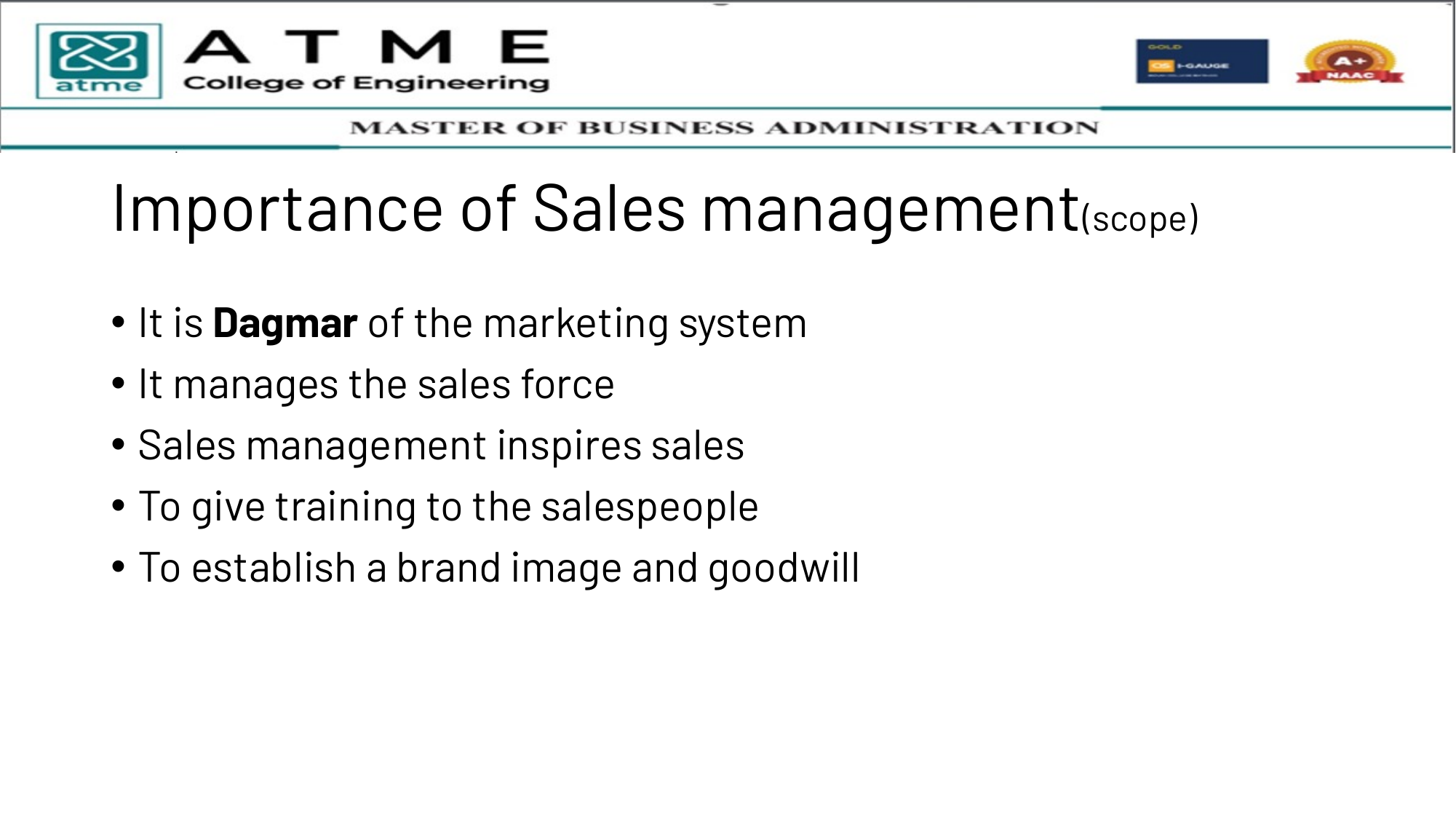

# Importance of Sales management(scope)
It is Dagmar of the marketing system
It manages the sales force
Sales management inspires sales
To give training to the salespeople
To establish a brand image and goodwill